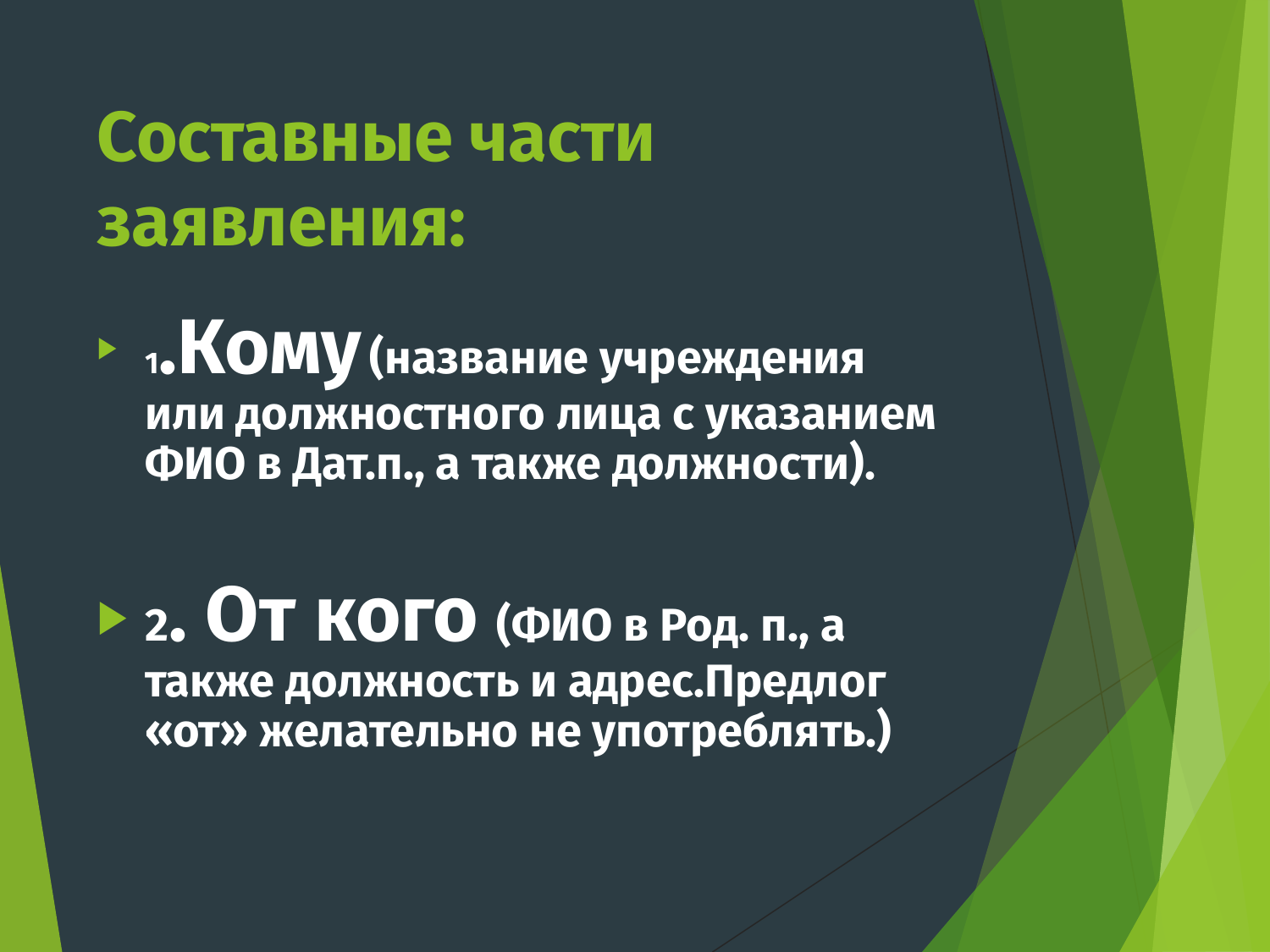

# Составные части заявления:
1.Кому (название учреждения или должностного лица с указанием ФИО в Дат.п., а также должности).

2. От кого (ФИО в Род. п., а также должность и адрес.Предлог «от» желательно не употреблять.)